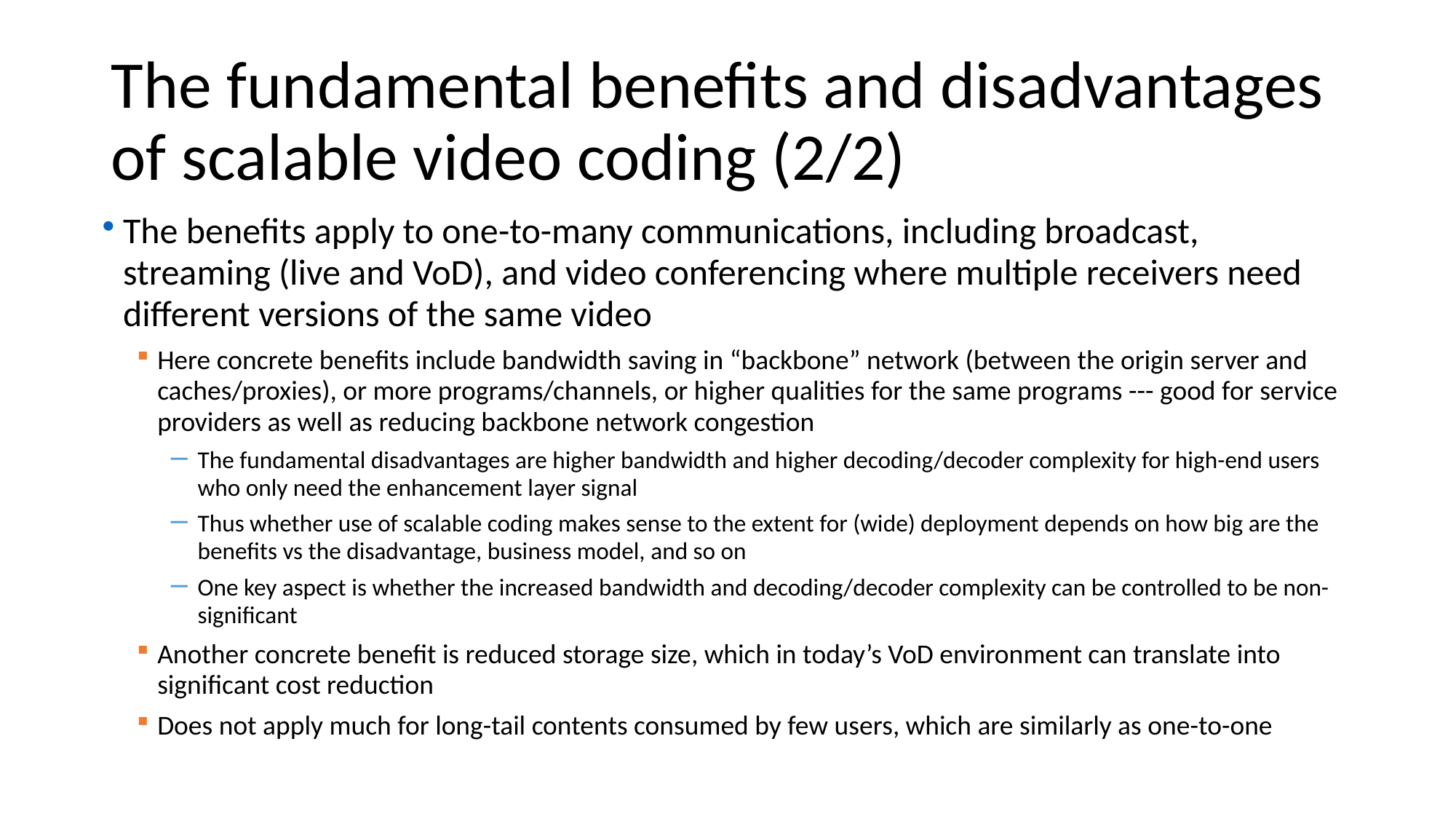

# The fundamental benefits and disadvantages of scalable video coding (2/2)
The benefits apply to one-to-many communications, including broadcast, streaming (live and VoD), and video conferencing where multiple receivers need different versions of the same video
Here concrete benefits include bandwidth saving in “backbone” network (between the origin server and caches/proxies), or more programs/channels, or higher qualities for the same programs --- good for service providers as well as reducing backbone network congestion
The fundamental disadvantages are higher bandwidth and higher decoding/decoder complexity for high-end users who only need the enhancement layer signal
Thus whether use of scalable coding makes sense to the extent for (wide) deployment depends on how big are the benefits vs the disadvantage, business model, and so on
One key aspect is whether the increased bandwidth and decoding/decoder complexity can be controlled to be non-significant
Another concrete benefit is reduced storage size, which in today’s VoD environment can translate into significant cost reduction
Does not apply much for long-tail contents consumed by few users, which are similarly as one-to-one